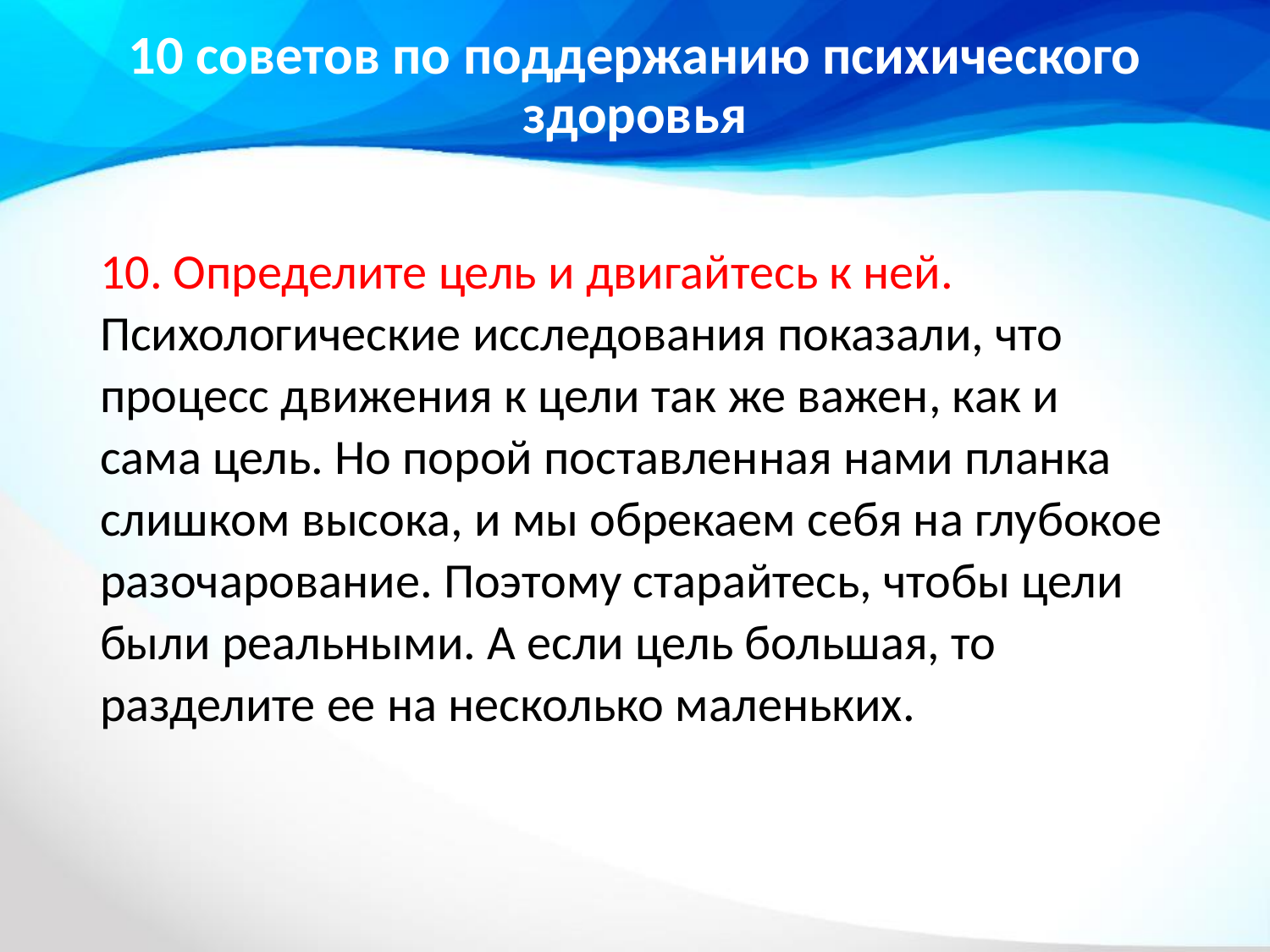

# 10 советов по поддержанию психического здоровья
10. Определите цель и двигайтесь к ней.
Психологические исследования показали, что процесс движения к цели так же важен, как и сама цель. Но порой поставленная нами планка слишком высока, и мы обрекаем себя на глубокое разочарование. Поэтому старайтесь, чтобы цели были реальными. А если цель большая, то разделите ее на несколько маленьких.